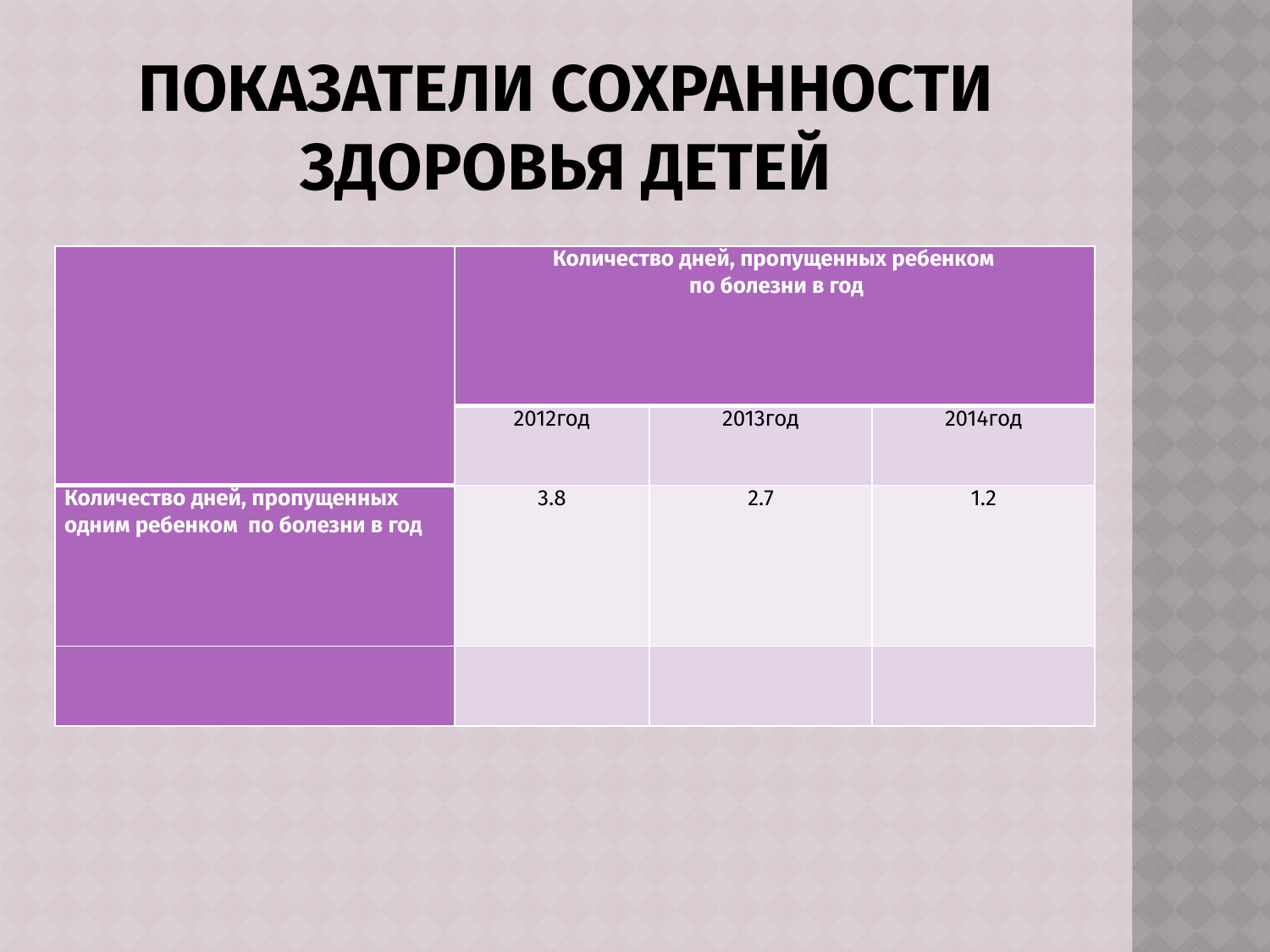

# Показатели сохранности здоровья детей
|  | Количество дней, пропущенных ребенком по болезни в год |  |  |
| --- | --- | --- | --- |
|  | 2012год | 2013год | 2014год |
| Количество дней, пропущенных одним ребенком по болезни в год | 3.8 | 2.7 | 1.2 |
|  |  |  |  |